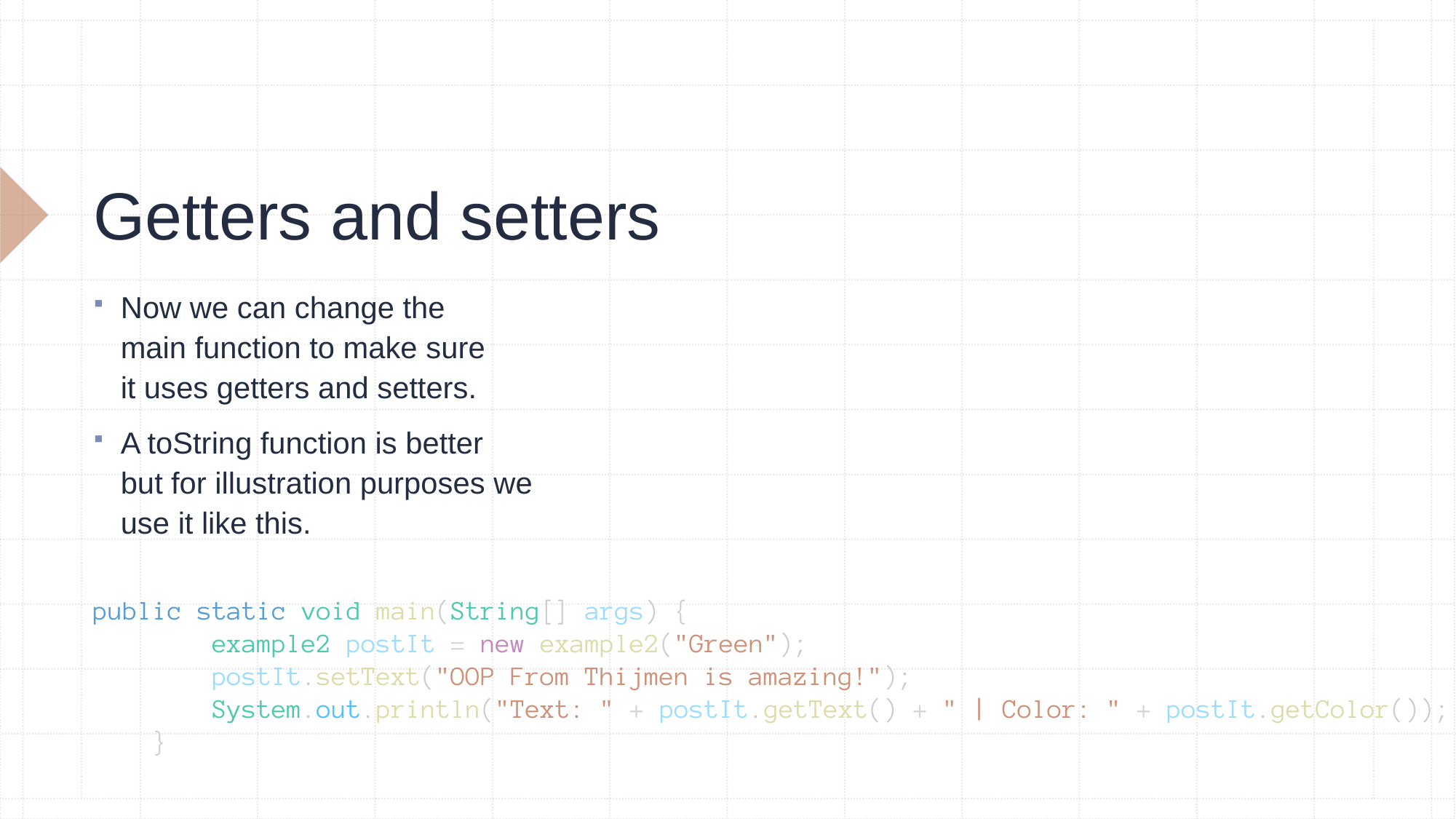

# Getters and setters
Now we can change the
main function to make sure
it uses getters and setters.
A toString function is better
but for illustration purposes we
use it like this.

public static void main(String[] args) {
        example2 postIt = new example2("Green");
        postIt.setText("OOP From Thijmen is amazing!");
        System.out.println("Text: " + postIt.getText() + " | Color: " + postIt.getColor());
    }